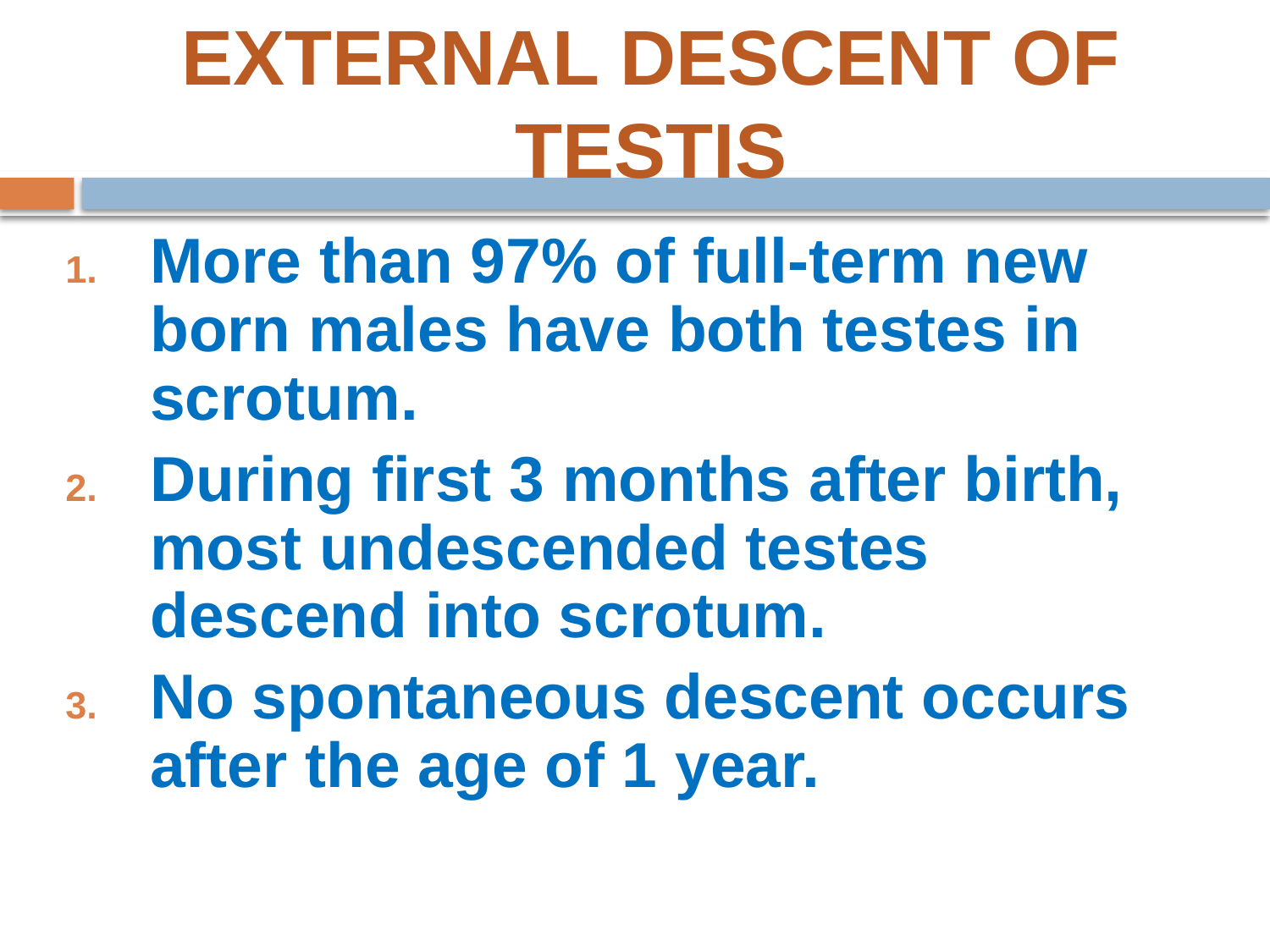

# EXTERNAL DESCENT OF TESTIS
More than 97% of full-term new born males have both testes in scrotum.
During first 3 months after birth, most undescended testes descend into scrotum.
No spontaneous descent occurs after the age of 1 year.